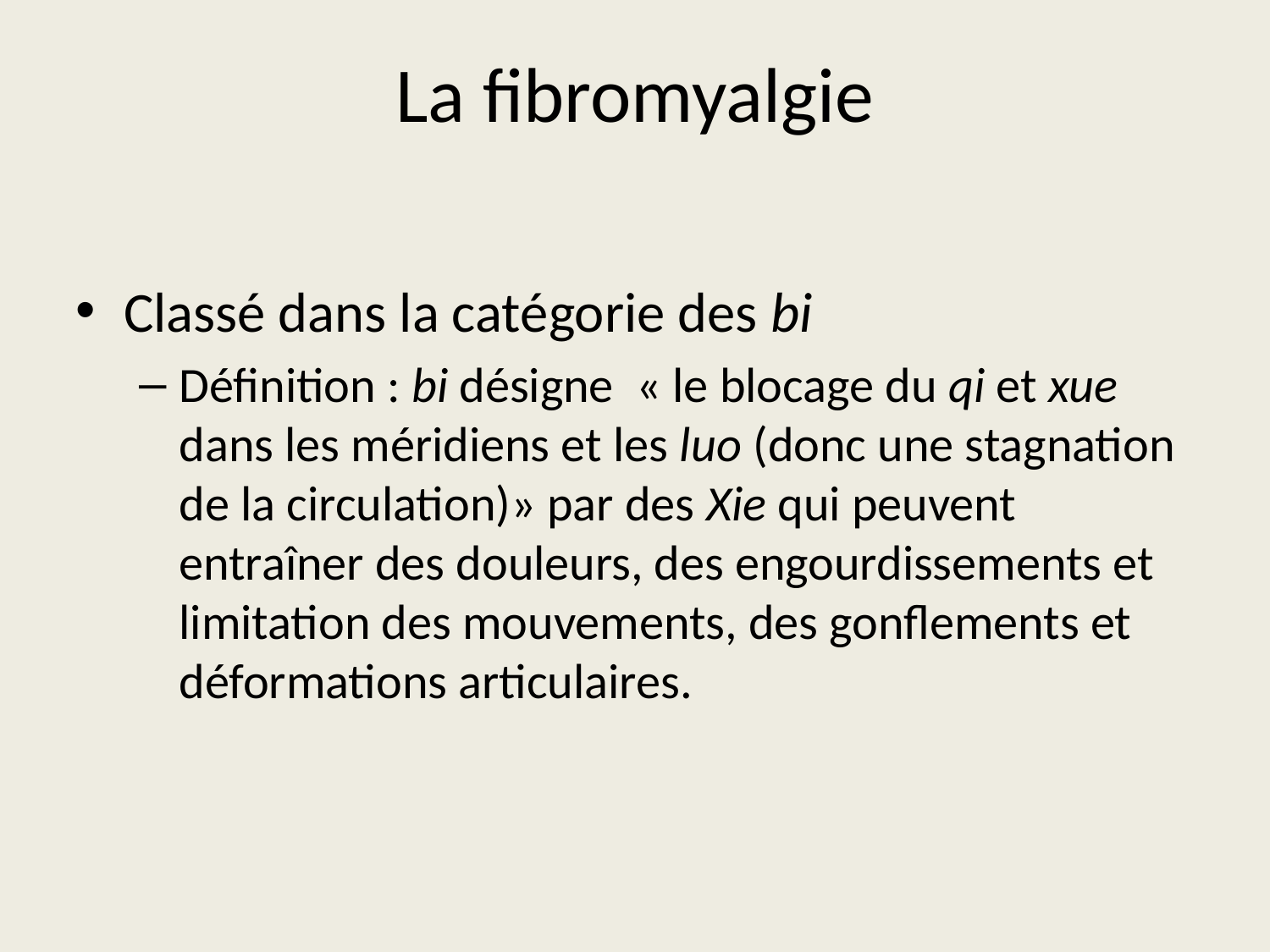

# La fibromyalgie

Classé dans la catégorie des bi
Définition : bi désigne  « le blocage du qi et xue dans les méridiens et les luo (donc une stagnation de la circulation)» par des Xie qui peuvent entraîner des douleurs, des engourdissements et limitation des mouvements, des gonflements et déformations articulaires.